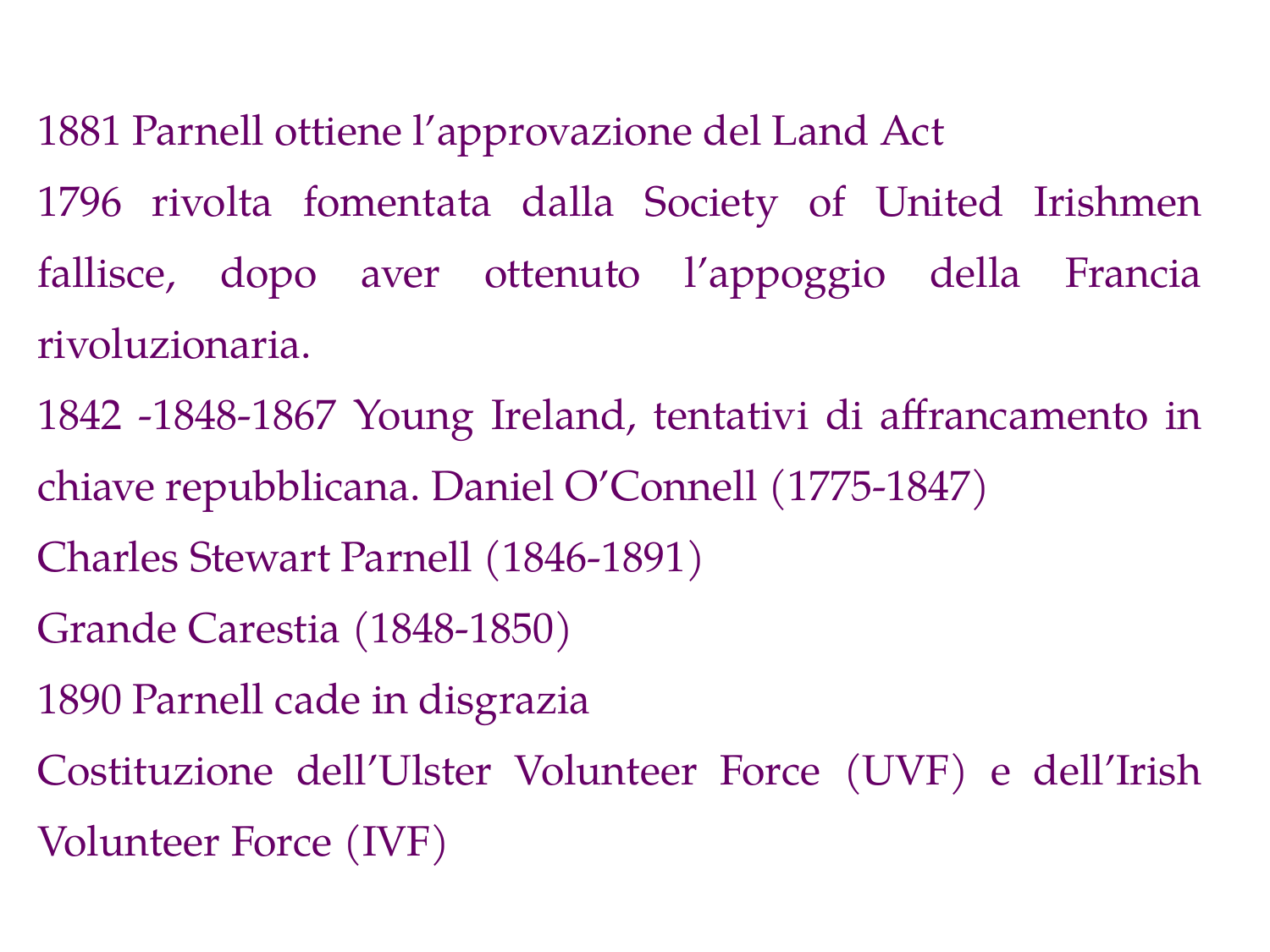

1881 Parnell ottiene l’approvazione del Land Act
1796 rivolta fomentata dalla Society of United Irishmen fallisce, dopo aver ottenuto l’appoggio della Francia rivoluzionaria.
1842 -1848-1867 Young Ireland, tentativi di affrancamento in chiave repubblicana. Daniel O’Connell (1775-1847)
Charles Stewart Parnell (1846-1891)
Grande Carestia (1848-1850)
1890 Parnell cade in disgrazia
Costituzione dell’Ulster Volunteer Force (UVF) e dell’Irish Volunteer Force (IVF)